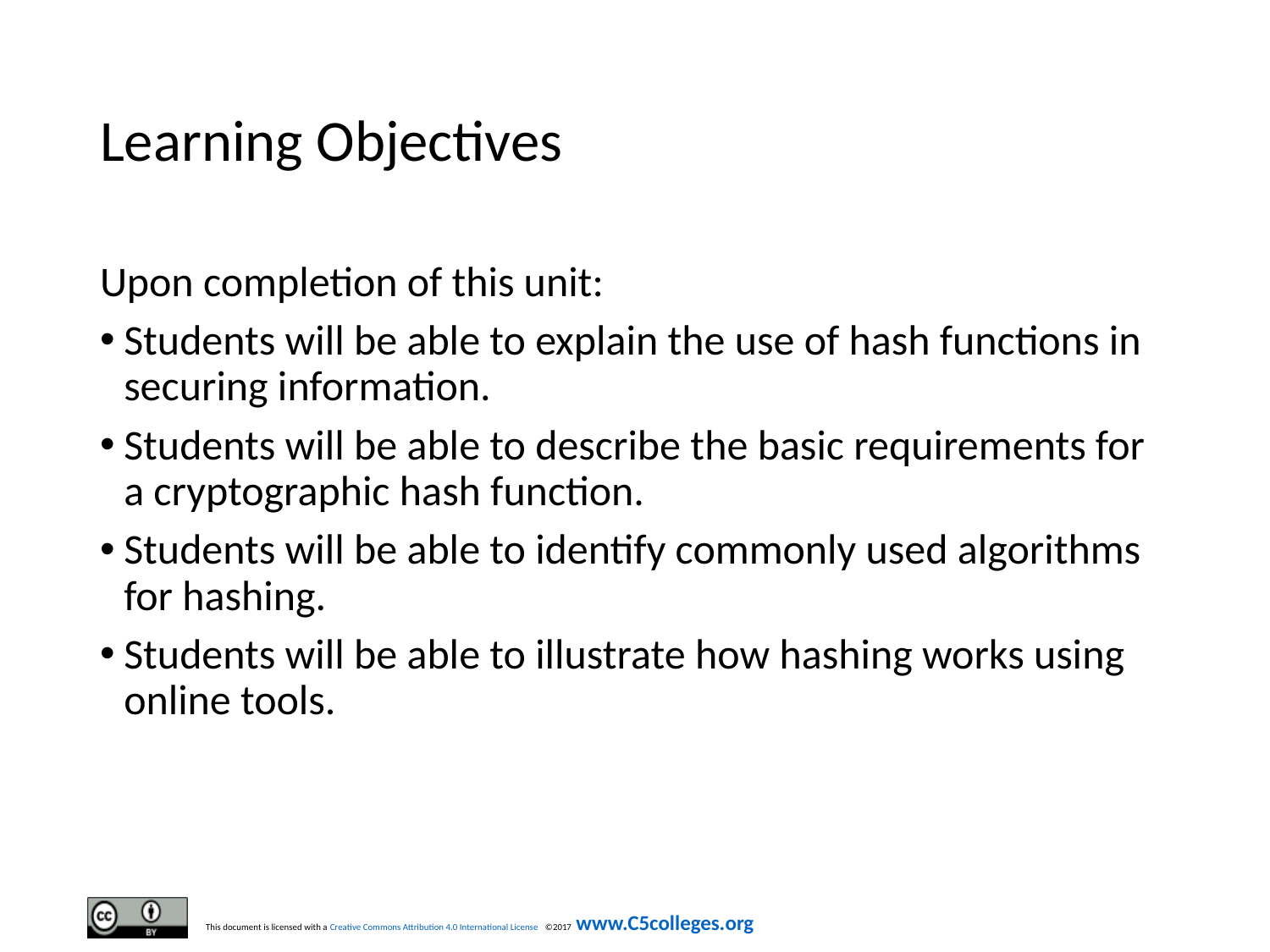

# Learning Objectives
Upon completion of this unit:
Students will be able to explain the use of hash functions in securing information.
Students will be able to describe the basic requirements for a cryptographic hash function.
Students will be able to identify commonly used algorithms for hashing.
Students will be able to illustrate how hashing works using online tools.